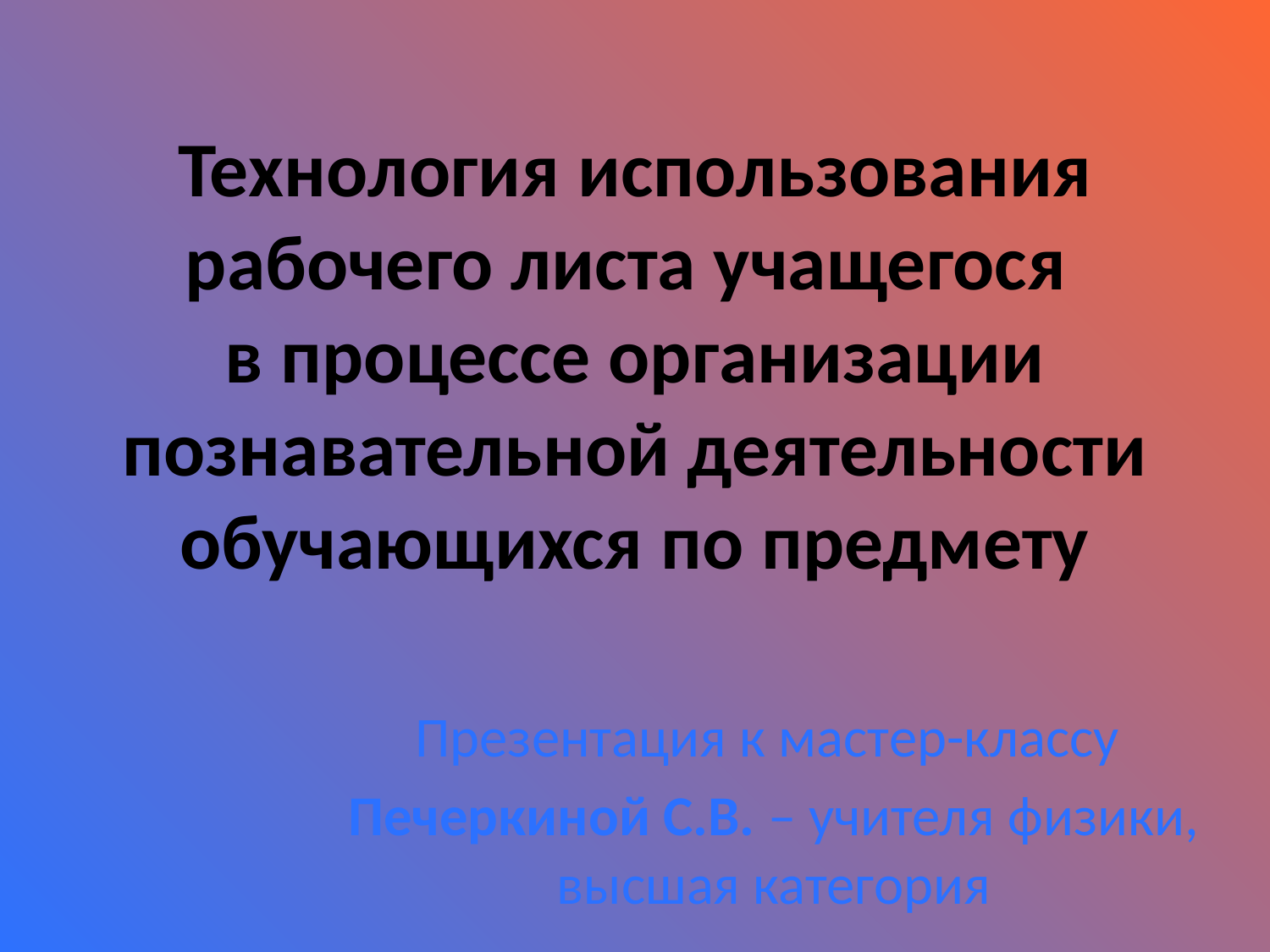

# Технология использования рабочего листа учащегося в процессе организации познавательной деятельности обучающихся по предмету
Презентация к мастер-классу
Печеркиной С.В. – учителя физики, высшая категория